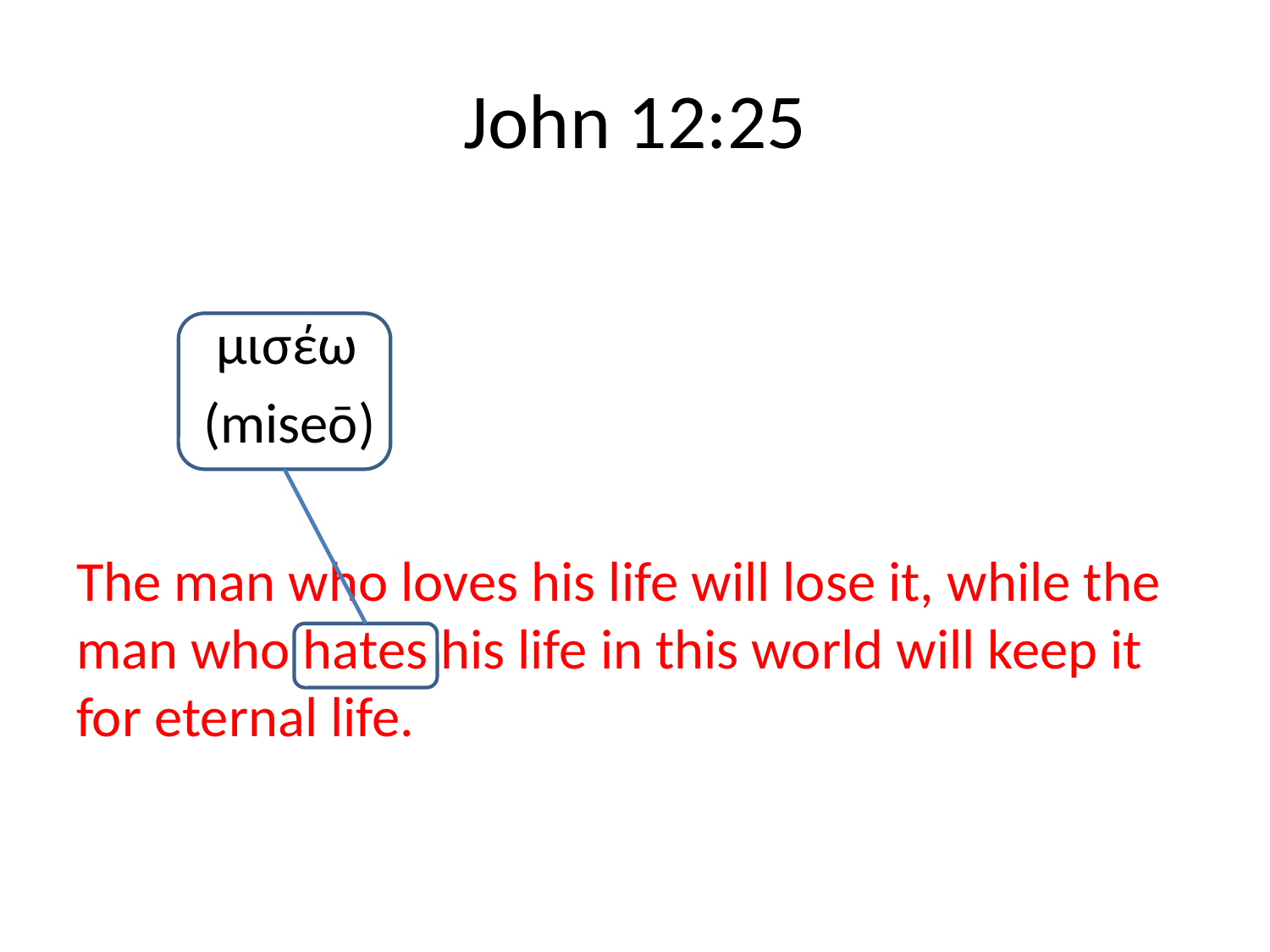

# John 12:25

	 μισέω
	(miseō)

The man who loves his life will lose it, while the man who hates his life in this world will keep it for eternal life.